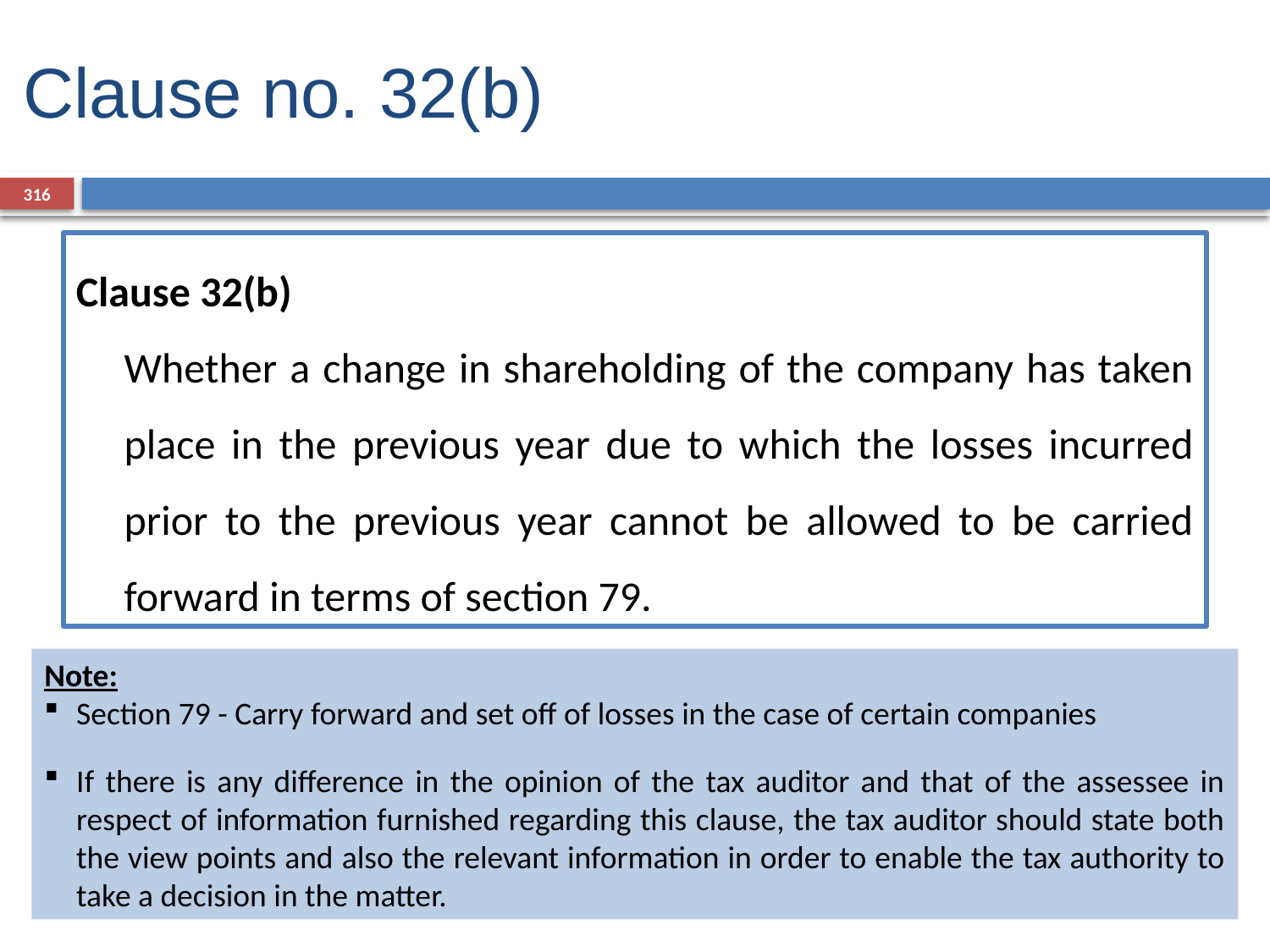

# Clause no. 32(b)
316
Clause 32(b)
	Whether a change in shareholding of the company has taken place in the previous year due to which the losses incurred prior to the previous year cannot be allowed to be carried forward in terms of section 79.
Note:
Section 79 - Carry forward and set off of losses in the case of certain companies

If there is any difference in the opinion of the tax auditor and that of the assessee in respect of information furnished regarding this clause, the tax auditor should state both the view points and also the relevant information in order to enable the tax authority to take a decision in the matter.